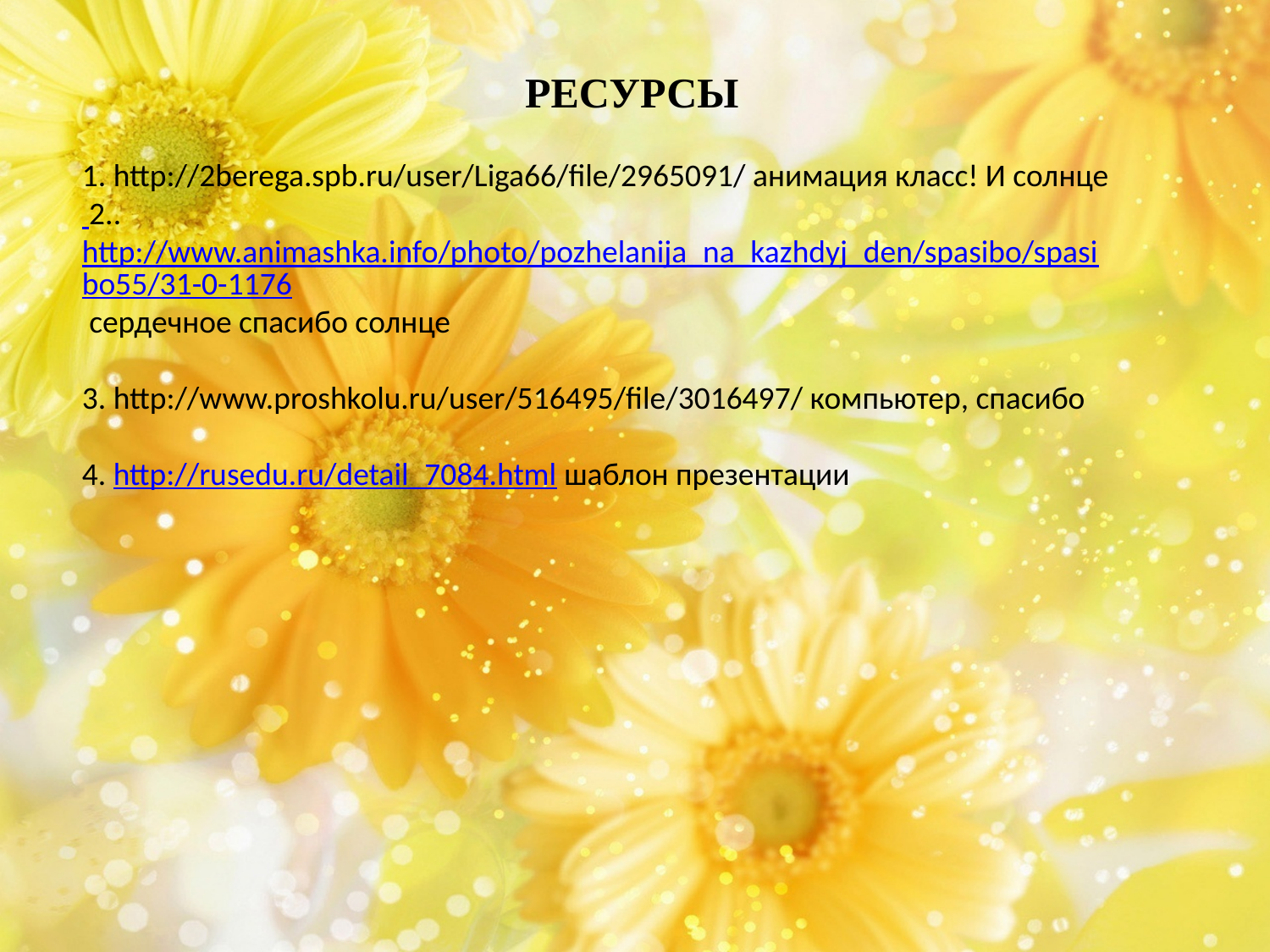

РЕСУРСЫ

1. http://2berega.spb.ru/user/Liga66/file/2965091/ анимация класс! И солнце
 2..http://www.animashka.info/photo/pozhelanija_na_kazhdyj_den/spasibo/spasibo55/31-0-1176 сердечное спасибо солнце

3. http://www.proshkolu.ru/user/516495/file/3016497/ компьютер, спасибо

4. http://rusedu.ru/detail_7084.html шаблон презентации